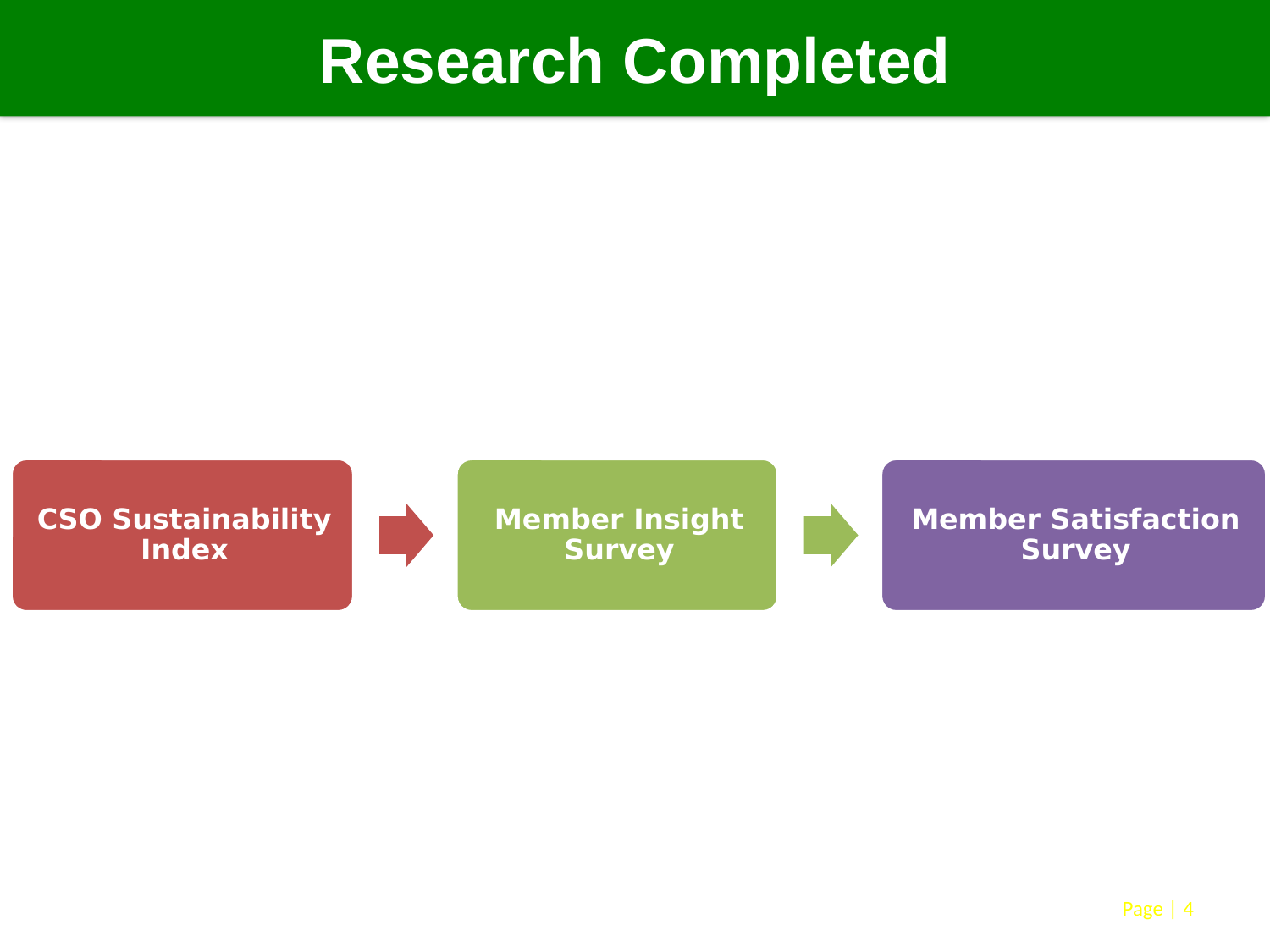

Research Completed
CSO Sustainability Index

Member Insight Survey

Member Satisfaction Survey
Page | 4